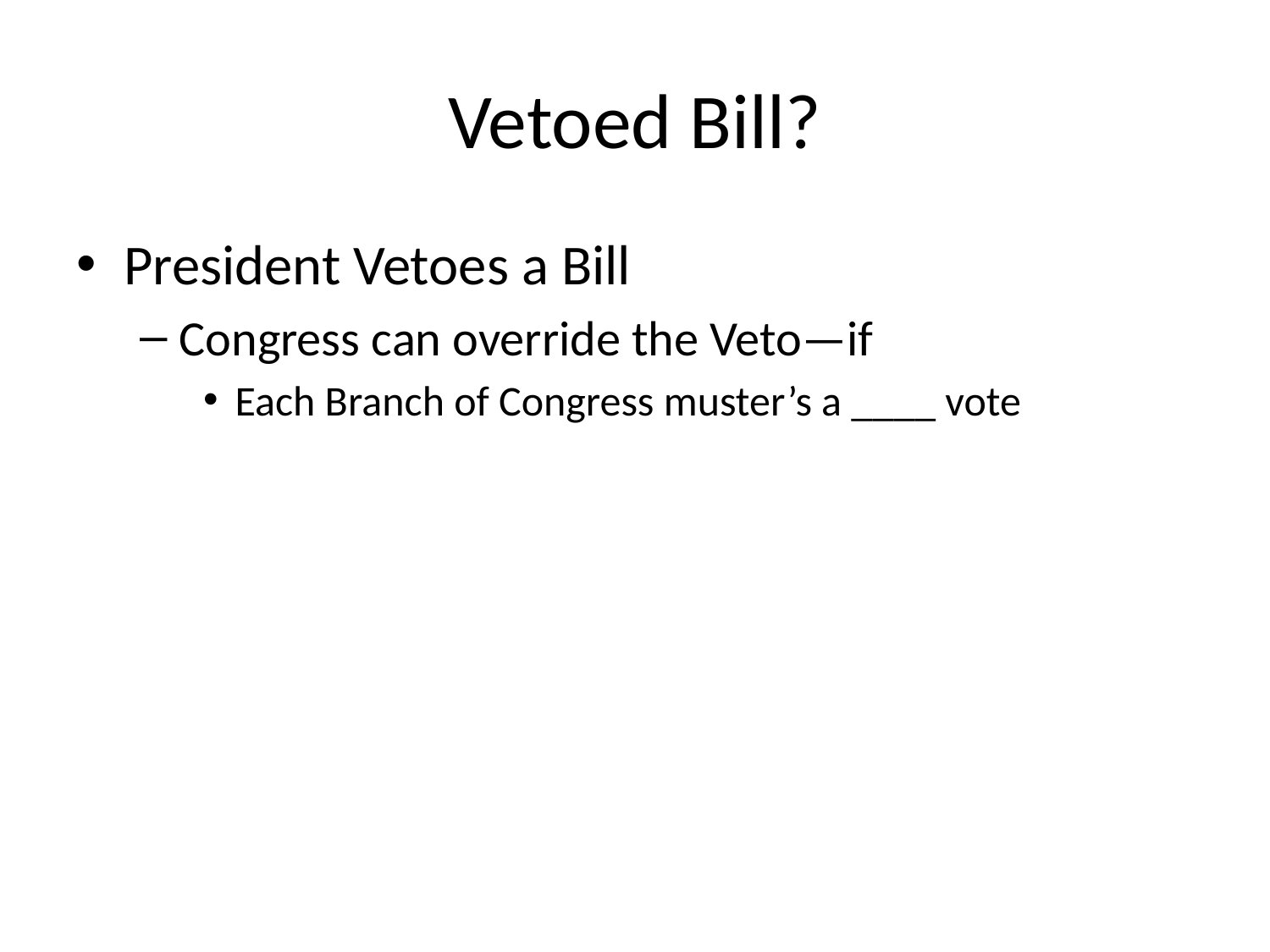

# Vetoed Bill?
President Vetoes a Bill
Congress can override the Veto—if
Each Branch of Congress muster’s a ____ vote